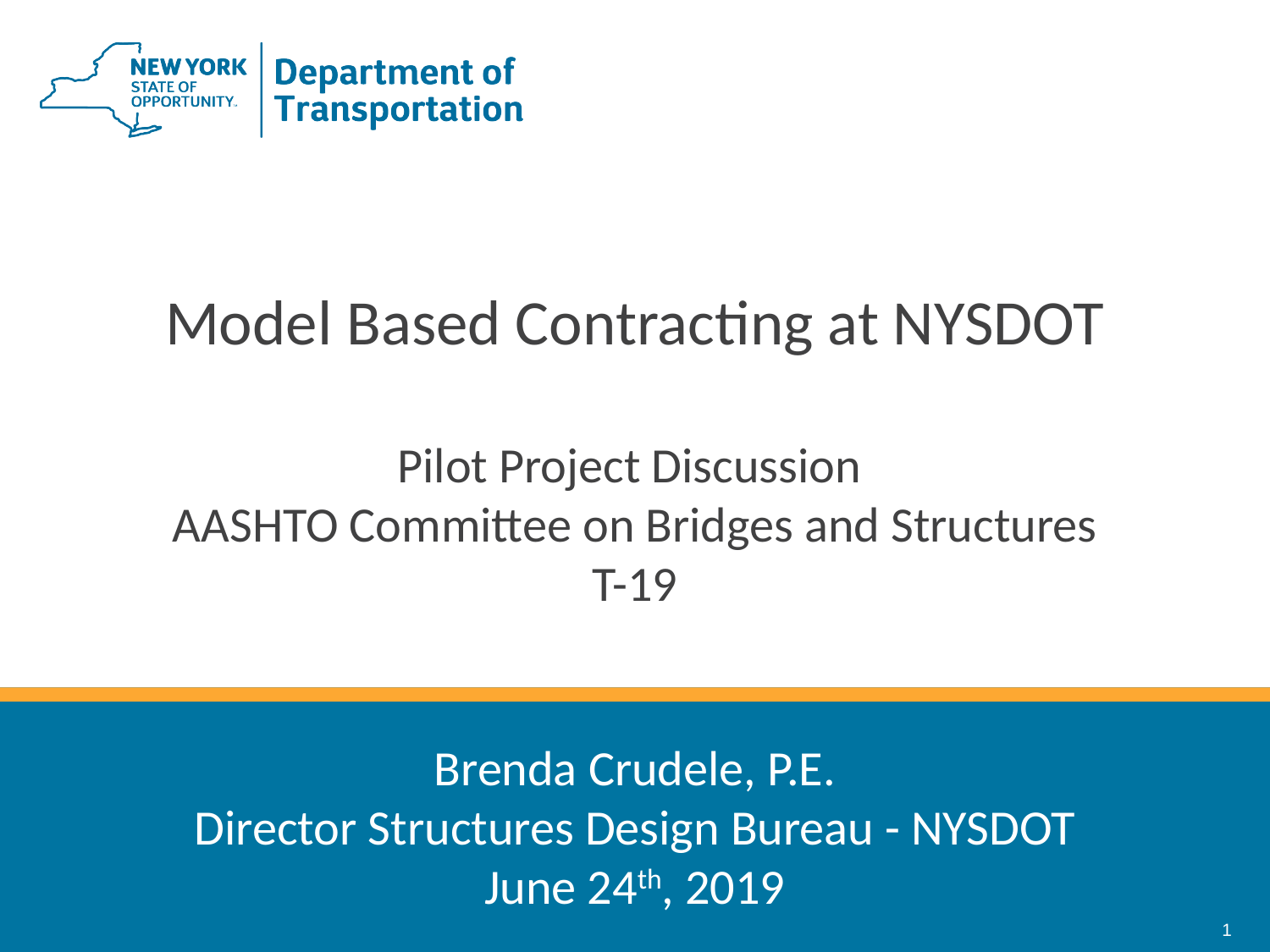

Model Based Contracting at NYSDOT

Pilot Project Discussion
AASHTO Committee on Bridges and Structures
T-19
Brenda Crudele, P.E.
Director Structures Design Bureau - NYSDOT
June 24th, 2019